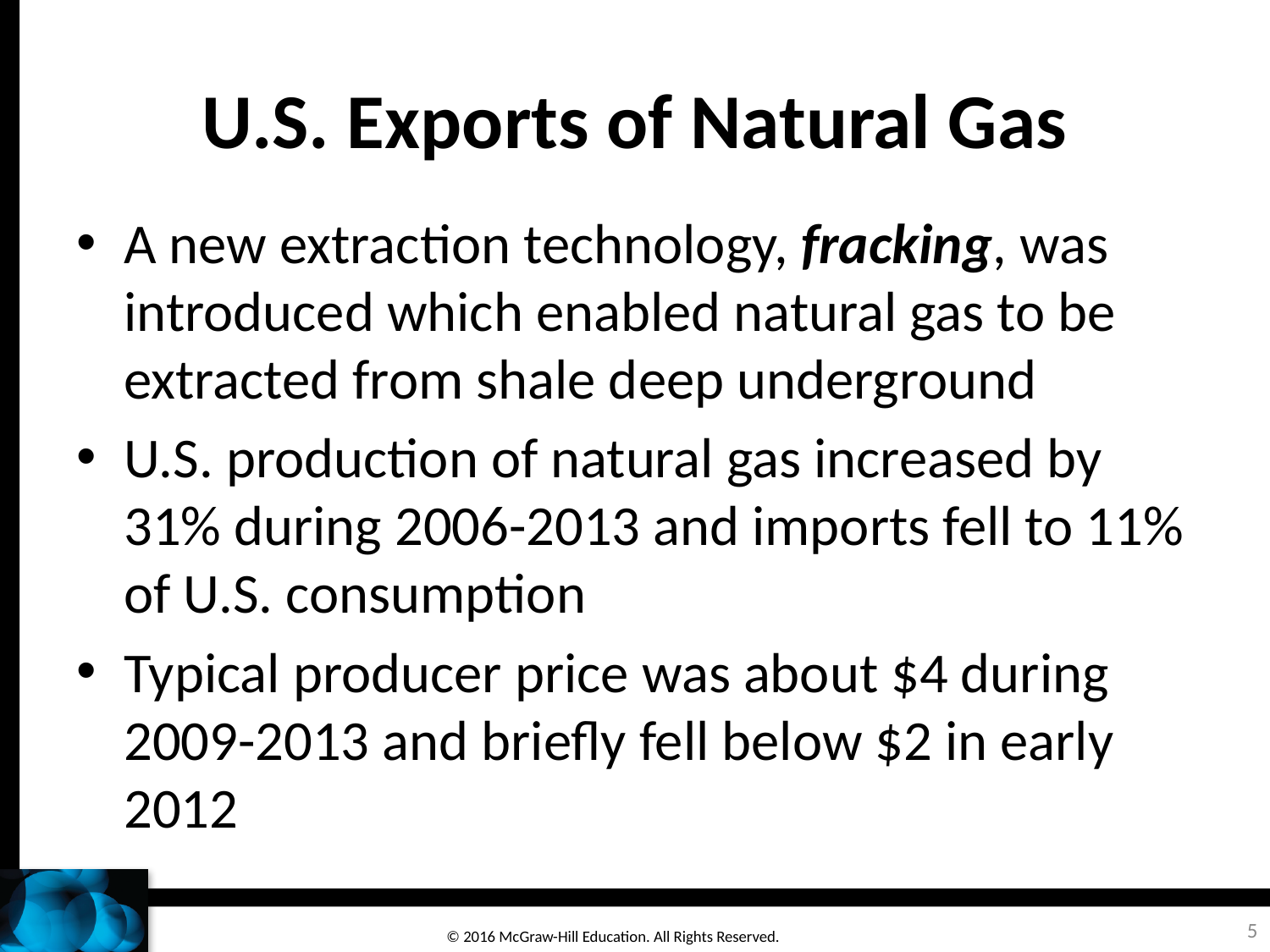

# U.S. Exports of Natural Gas
A new extraction technology, fracking, was introduced which enabled natural gas to be extracted from shale deep underground
U.S. production of natural gas increased by 31% during 2006-2013 and imports fell to 11% of U.S. consumption
Typical producer price was about $4 during 2009-2013 and briefly fell below $2 in early 2012
5
© 2016 McGraw-Hill Education. All Rights Reserved.